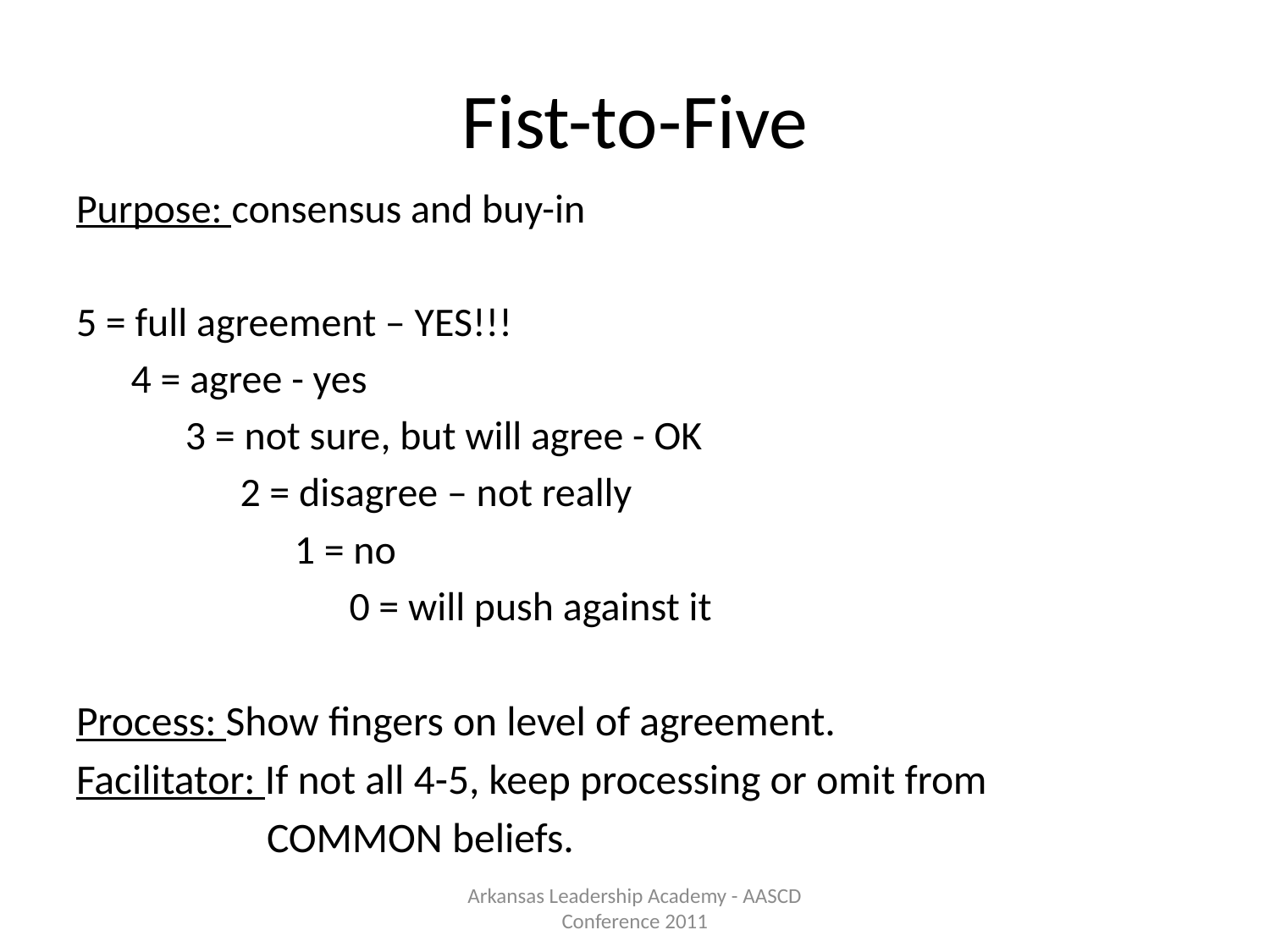

# Fist-to-Five
Purpose: consensus and buy-in

5 = full agreement – YES!!!
      4 = agree - yes
            3 = not sure, but will agree - OK
                  2 = disagree – not really
                        1 = no
                              0 = will push against it

Process: Show fingers on level of agreement.
Facilitator: If not all 4-5, keep processing or omit from
                    COMMON beliefs.

Arkansas Leadership Academy - AASCD Conference 2011